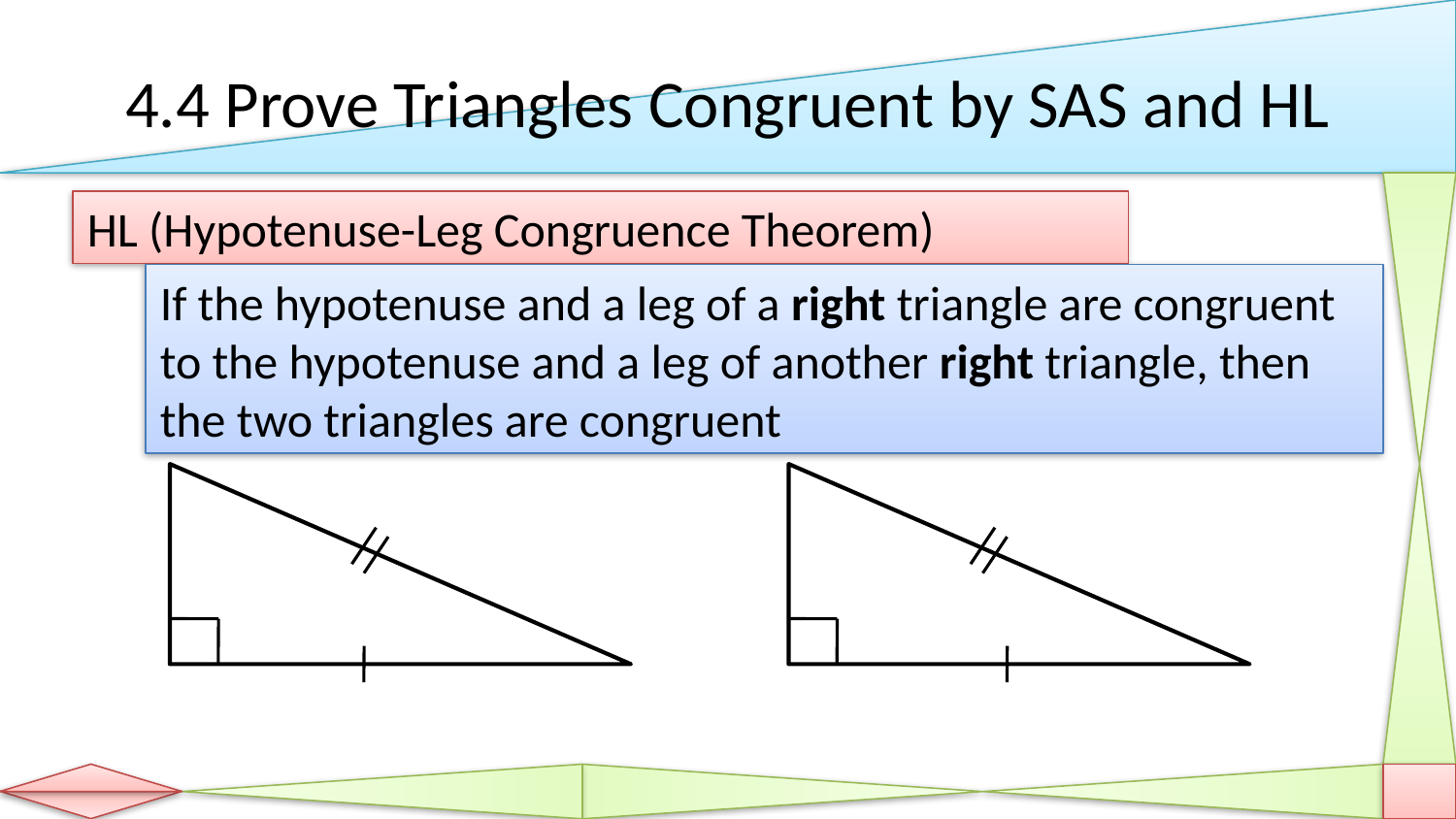

# 4.4 Prove Triangles Congruent by SAS and HL
HL (Hypotenuse-Leg Congruence Theorem)
If the hypotenuse and a leg of a right triangle are congruent to the hypotenuse and a leg of another right triangle, then the two triangles are congruent